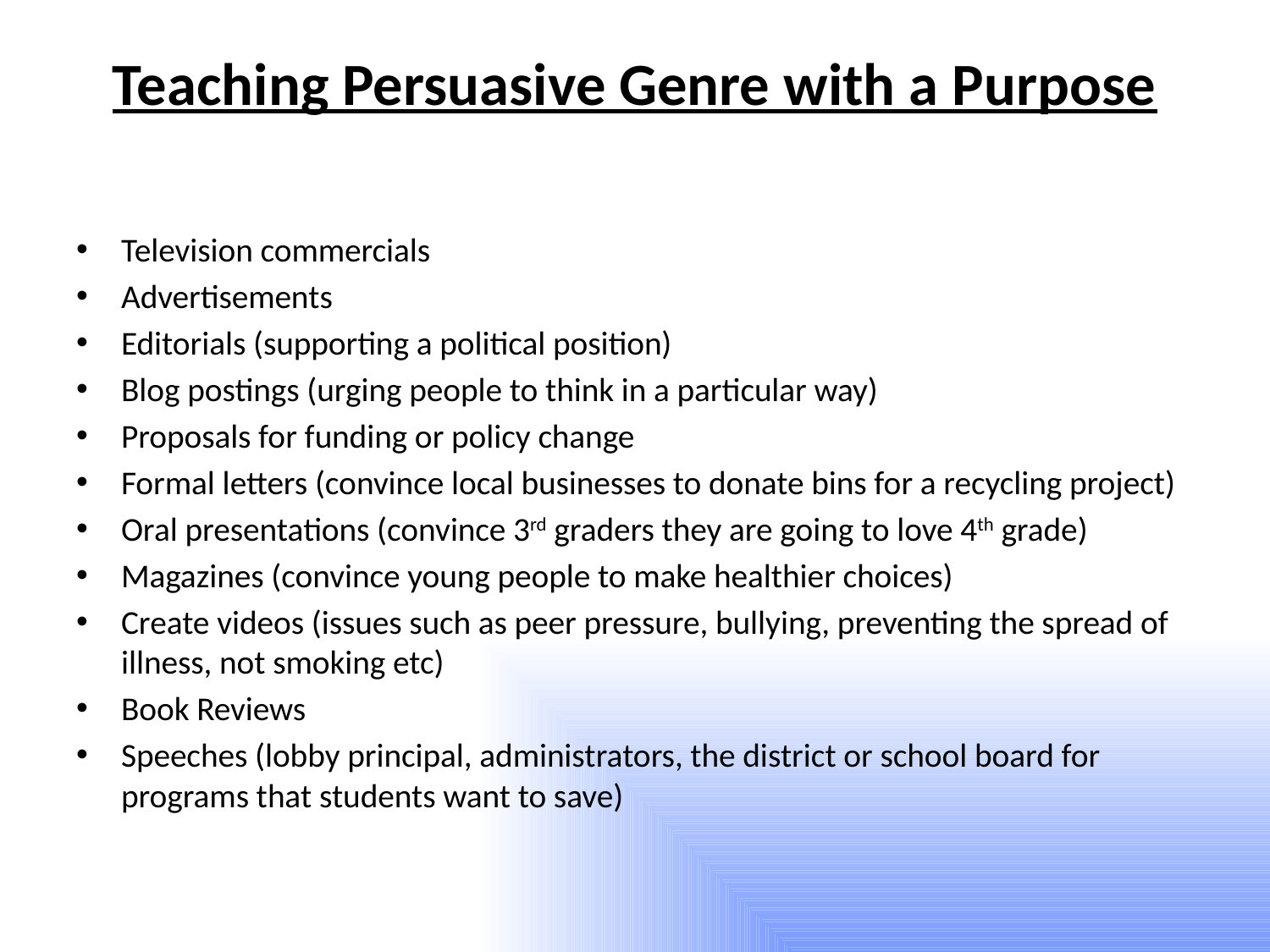

# Teaching Persuasive Genre with a Purpose
Television commercials
Advertisements
Editorials (supporting a political position)
Blog postings (urging people to think in a particular way)
Proposals for funding or policy change
Formal letters (convince local businesses to donate bins for a recycling project)
Oral presentations (convince 3rd graders they are going to love 4th grade)
Magazines (convince young people to make healthier choices)
Create videos (issues such as peer pressure, bullying, preventing the spread of illness, not smoking etc)
Book Reviews
Speeches (lobby principal, administrators, the district or school board for programs that students want to save)